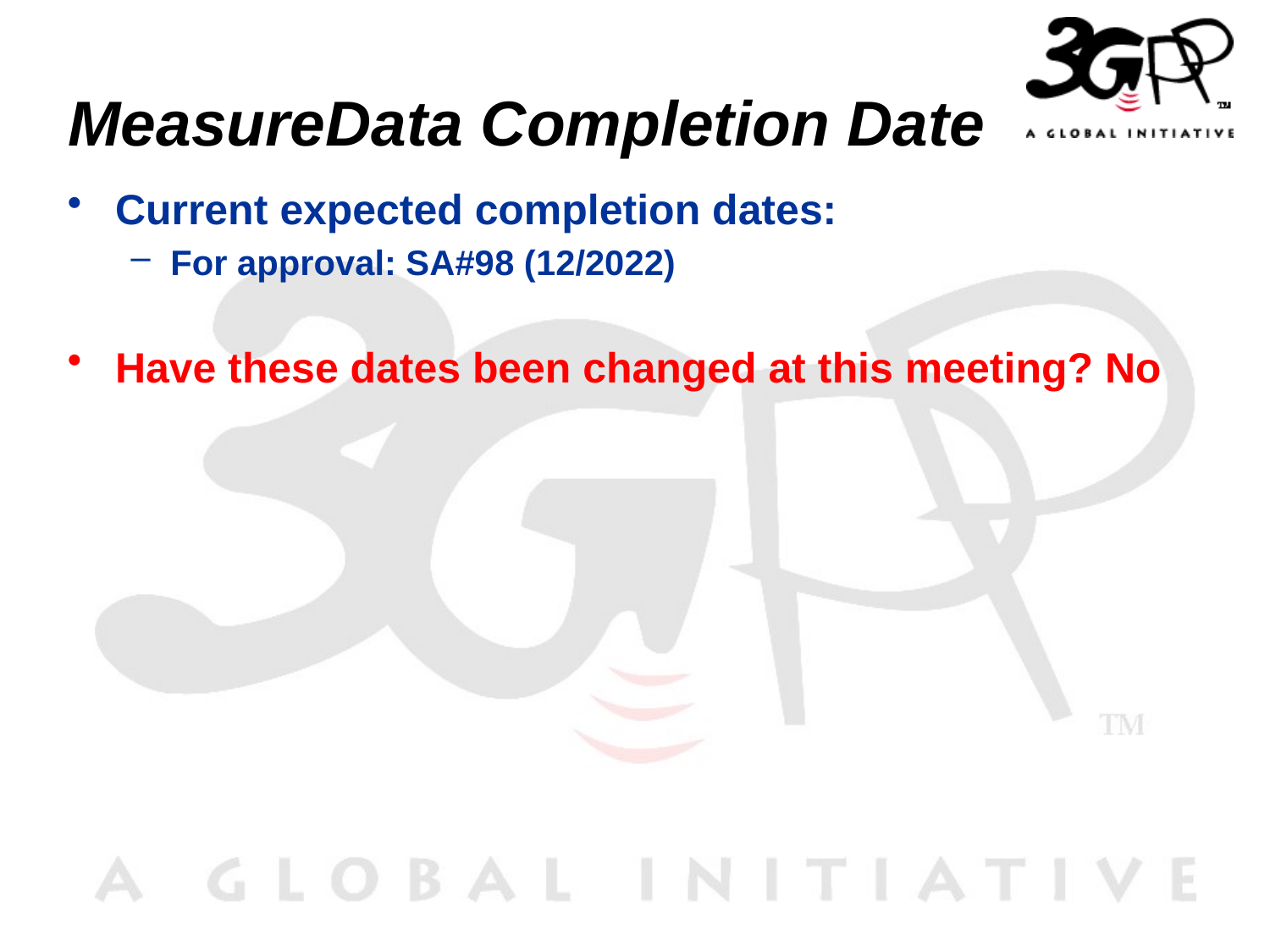

# MeasureData Completion Date
Current expected completion dates:
For approval: SA#98 (12/2022)

Have these dates been changed at this meeting? No

3